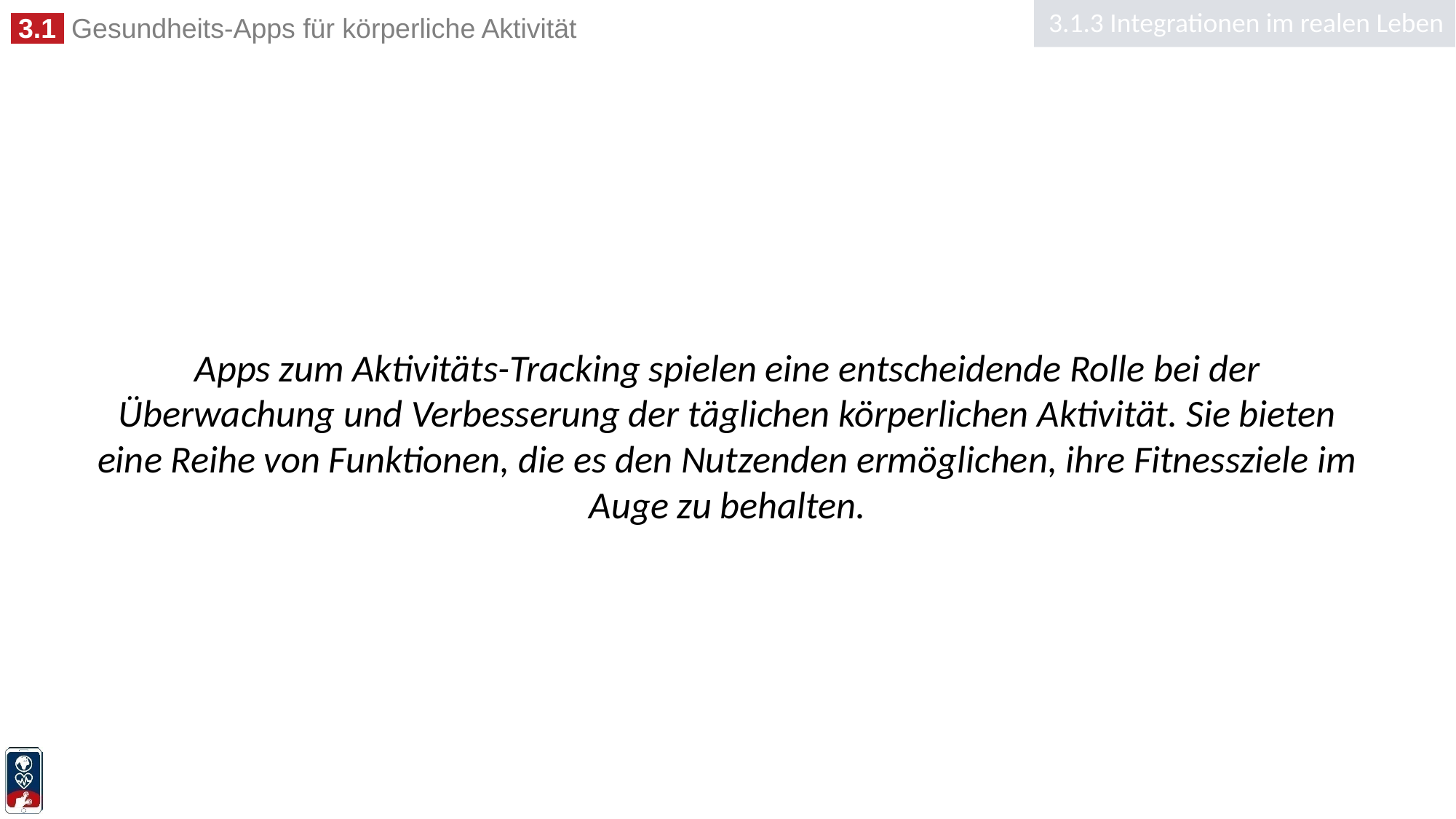

3.1.3 Integrationen im realen Leben
#
Apps zum Aktivitäts-Tracking spielen eine entscheidende Rolle bei der Überwachung und Verbesserung der täglichen körperlichen Aktivität. Sie bieten eine Reihe von Funktionen, die es den Nutzenden ermöglichen, ihre Fitnessziele im Auge zu behalten.